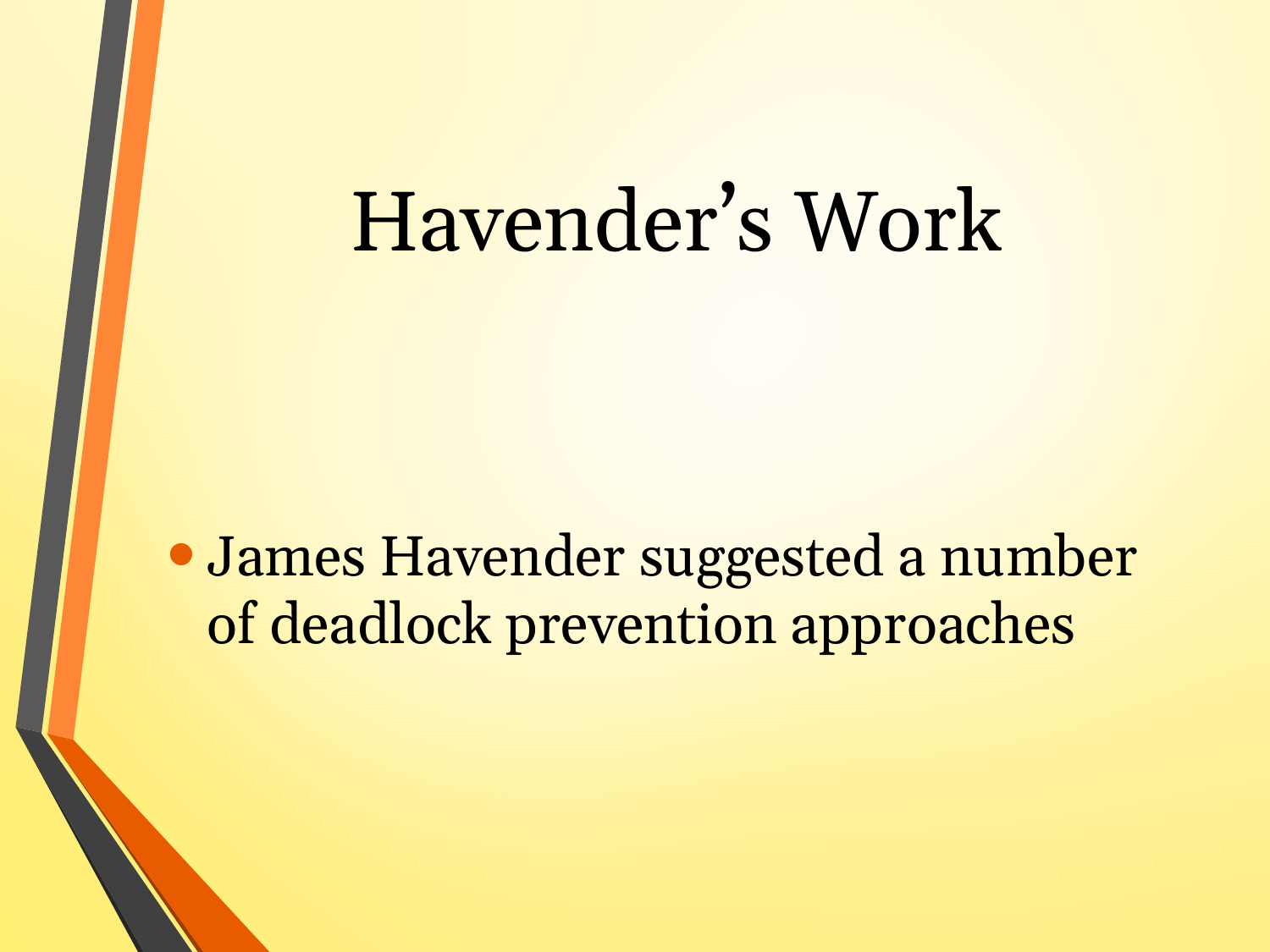

# Havender’s Work
James Havender suggested a number of deadlock prevention approaches